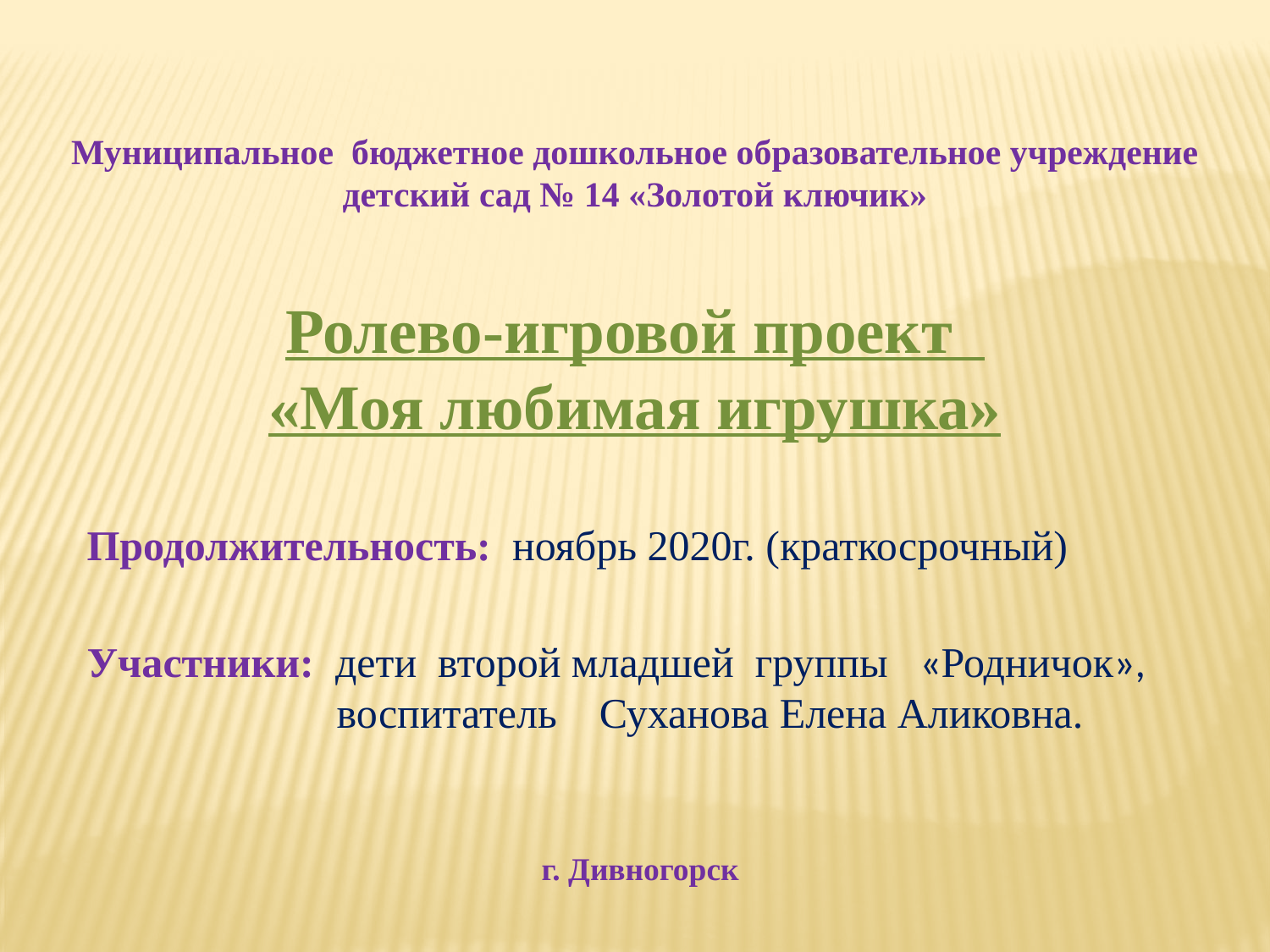

Муниципальное  бюджетное дошкольное образовательное учреждение
 детский сад № 14 «Золотой ключик»

Ролево-игровой проект
«Моя любимая игрушка»

       Продолжительность:  ноябрь 2020г. (краткосрочный)

       Участники:  дети  второй младшей  группы   «Родничок»,
                                  воспитатель    Суханова Елена Аликовна.

 г. Дивногорск